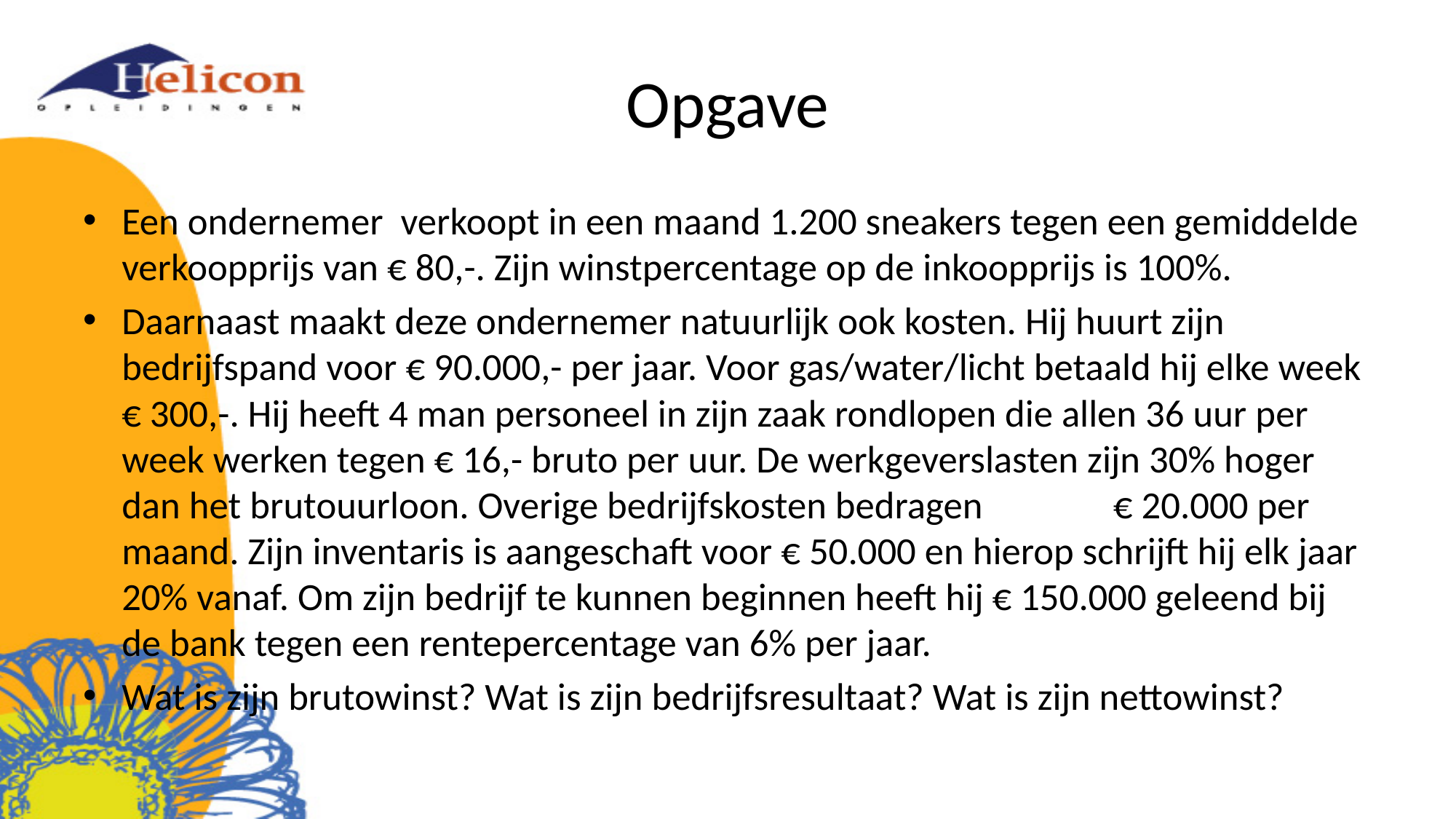

# Opgave
Een ondernemer  verkoopt in een maand 1.200 sneakers tegen een gemiddelde verkoopprijs van € 80,-. Zijn winstpercentage op de inkoopprijs is 100%.
Daarnaast maakt deze ondernemer natuurlijk ook kosten. Hij huurt zijn bedrijfspand voor € 90.000,- per jaar. Voor gas/water/licht betaald hij elke week € 300,-. Hij heeft 4 man personeel in zijn zaak rondlopen die allen 36 uur per week werken tegen € 16,- bruto per uur. De werkgeverslasten zijn 30% hoger dan het brutouurloon. Overige bedrijfskosten bedragen               € 20.000 per maand. Zijn inventaris is aangeschaft voor € 50.000 en hierop schrijft hij elk jaar 20% vanaf. Om zijn bedrijf te kunnen beginnen heeft hij € 150.000 geleend bij de bank tegen een rentepercentage van 6% per jaar.
Wat is zijn brutowinst? Wat is zijn bedrijfsresultaat? Wat is zijn nettowinst?